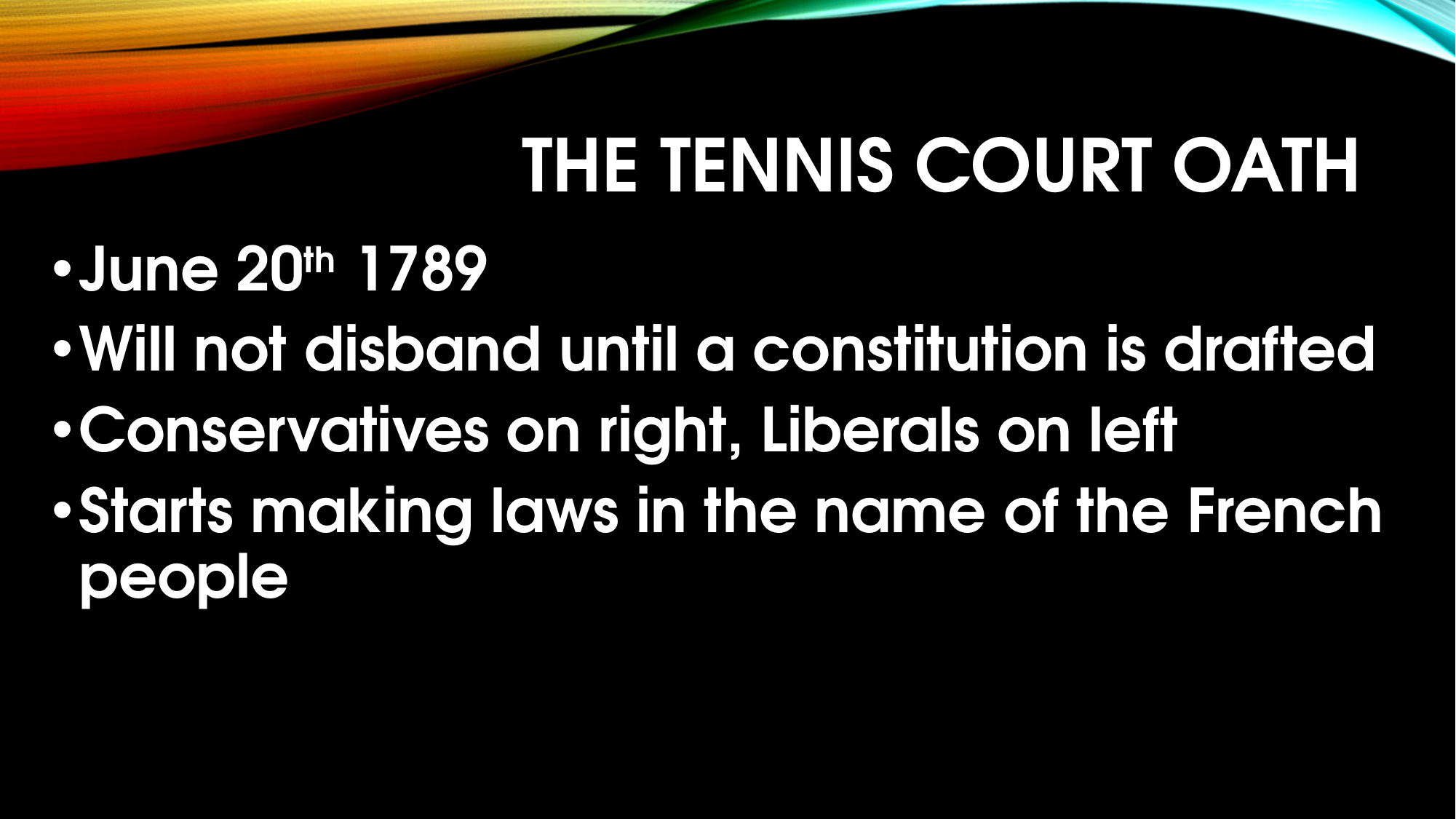

# The Tennis Court Oath
June 20th 1789
Will not disband until a constitution is drafted
Conservatives on right, Liberals on left
Starts making laws in the name of the French people